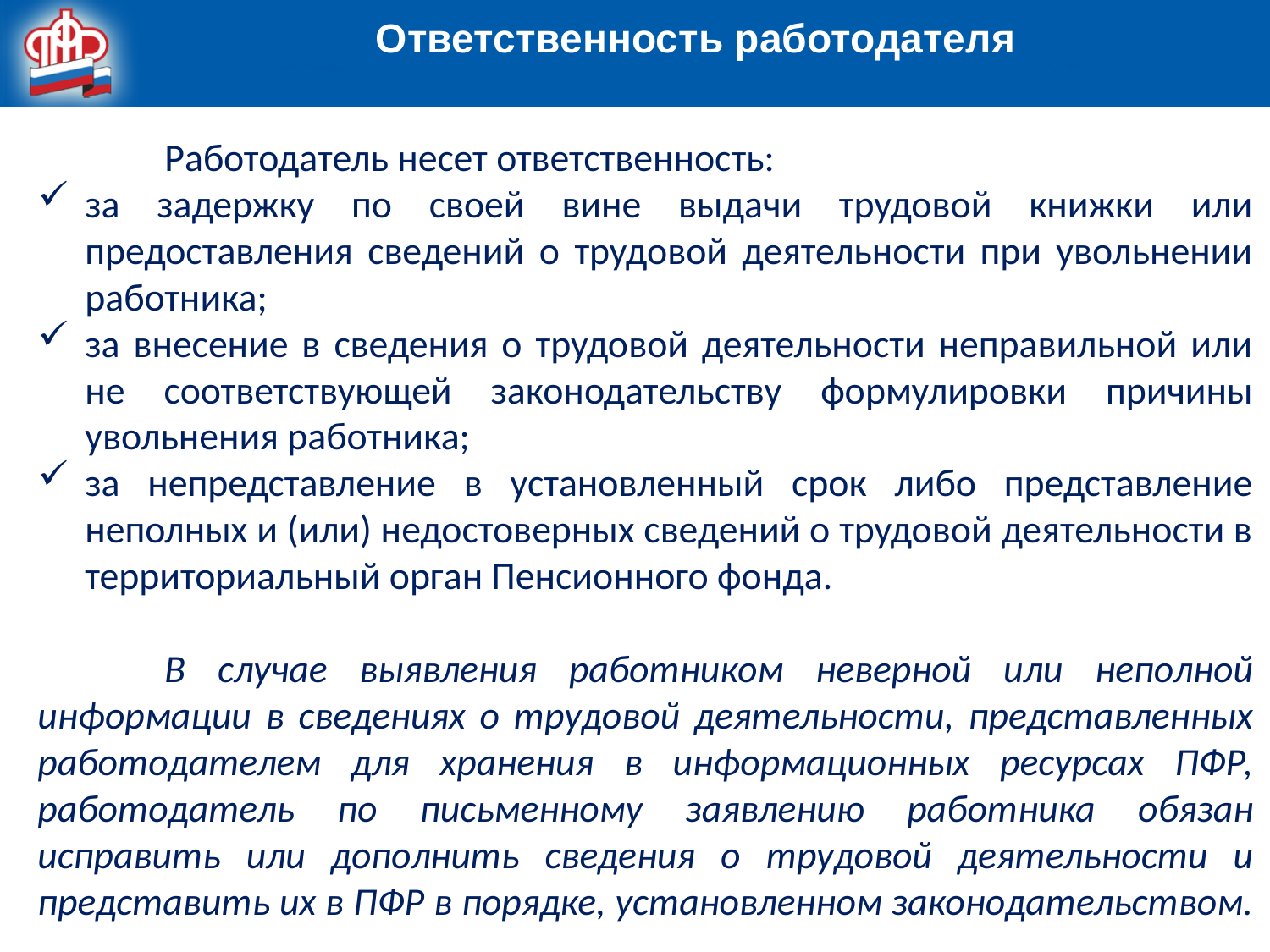

Ответственность работодателя
	Работодатель несет ответственность:
за задержку по своей вине выдачи трудовой книжки или предоставления сведений о трудовой деятельности при увольнении работника;
за внесение в сведения о трудовой деятельности неправильной или не соответствующей законодательству формулировки причины увольнения работника;
за непредставление в установленный срок либо представление неполных и (или) недостоверных сведений о трудовой деятельности в территориальный орган Пенсионного фонда.

	В случае выявления работником неверной или неполной информации в сведениях о трудовой деятельности, представленных работодателем для хранения в информационных ресурсах ПФР, работодатель по письменному заявлению работника обязан исправить или дополнить сведения о трудовой деятельности и представить их в ПФР в порядке, установленном законодательством.